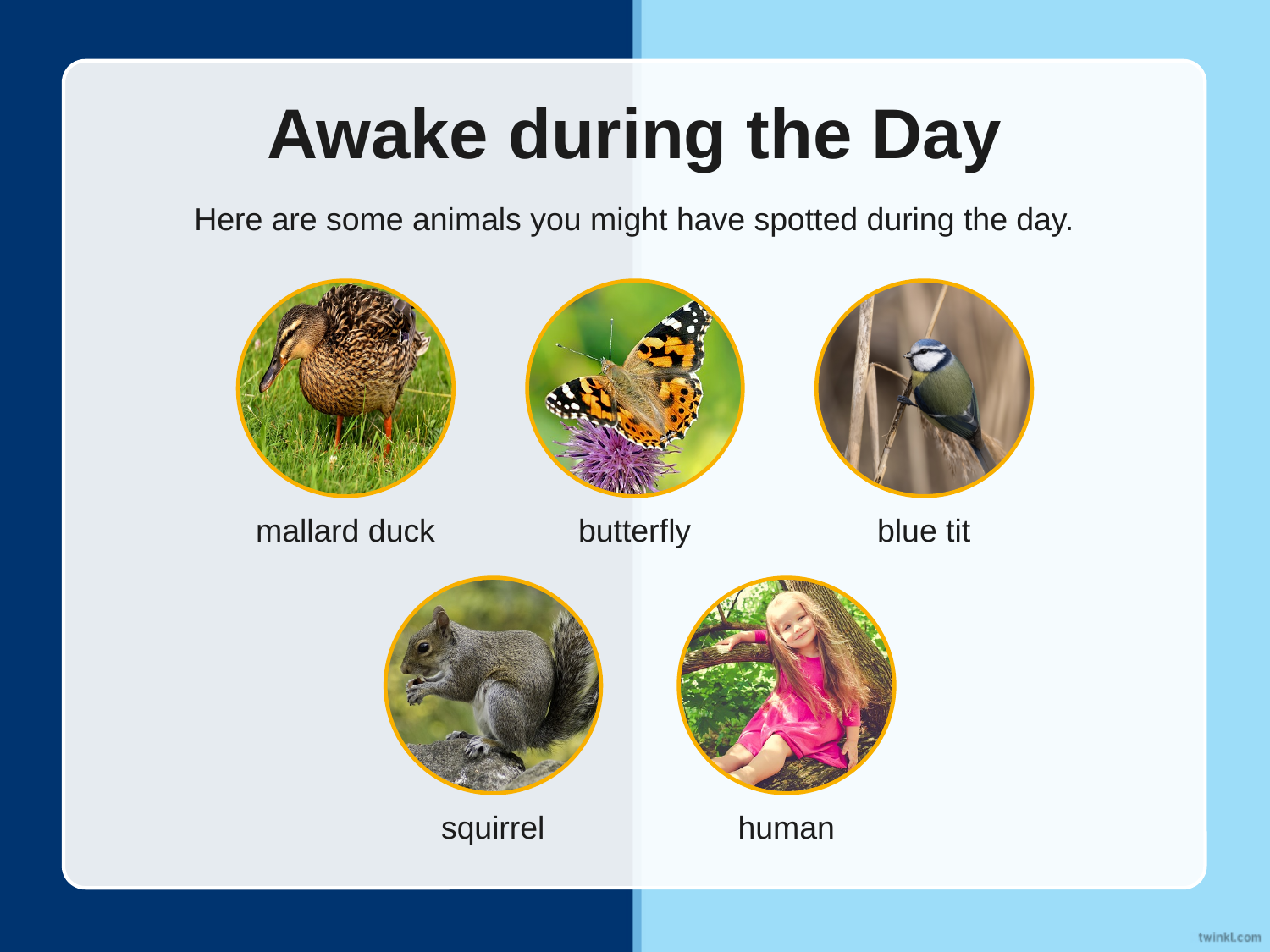

# Awake during the Day
Here are some animals you might have spotted during the day.

mallard duck

butterfly

blue tit

squirrel

human